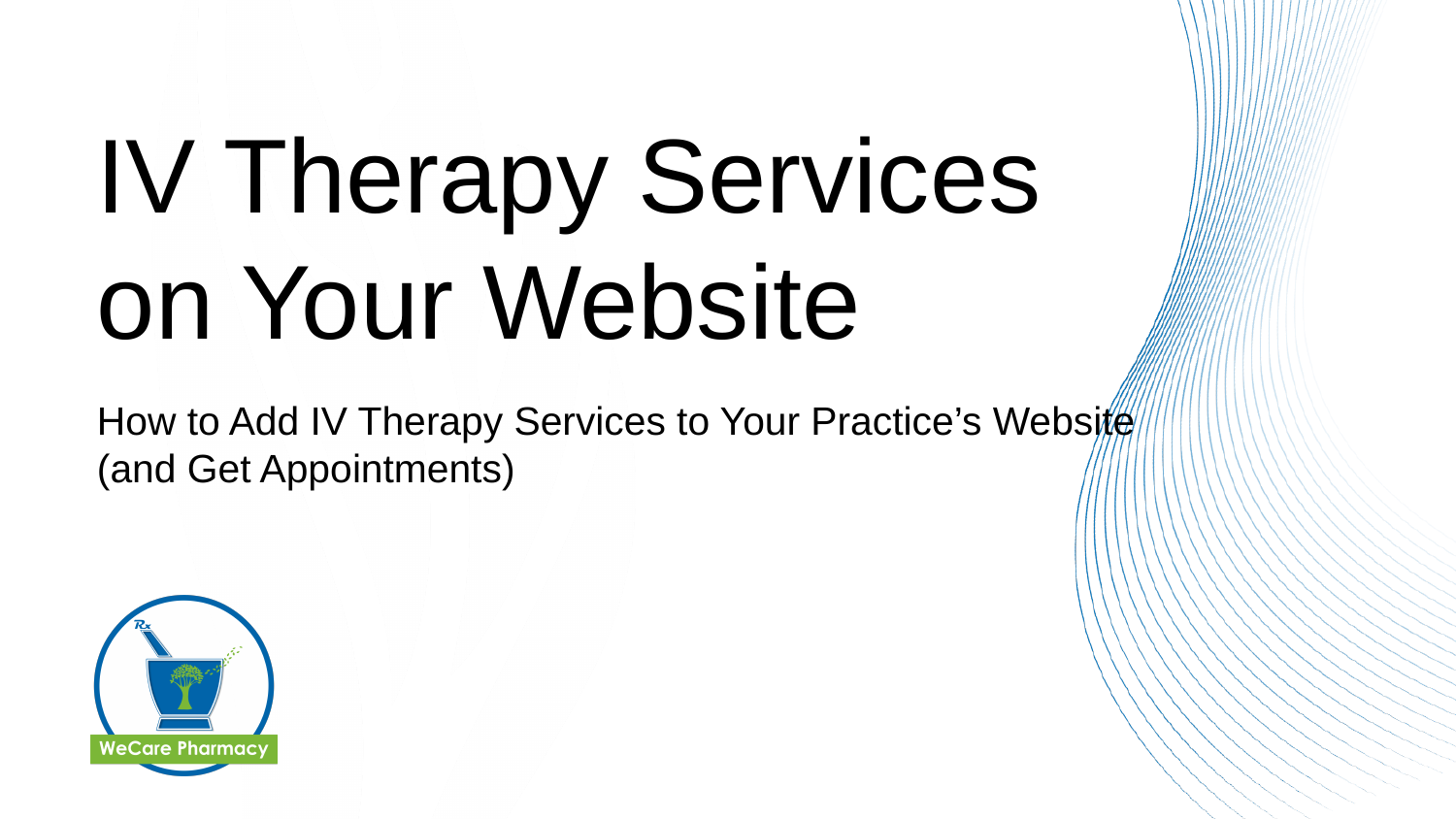

# IV Therapy Services on Your Website
How to Add IV Therapy Services to Your Practice’s Website (and Get Appointments)